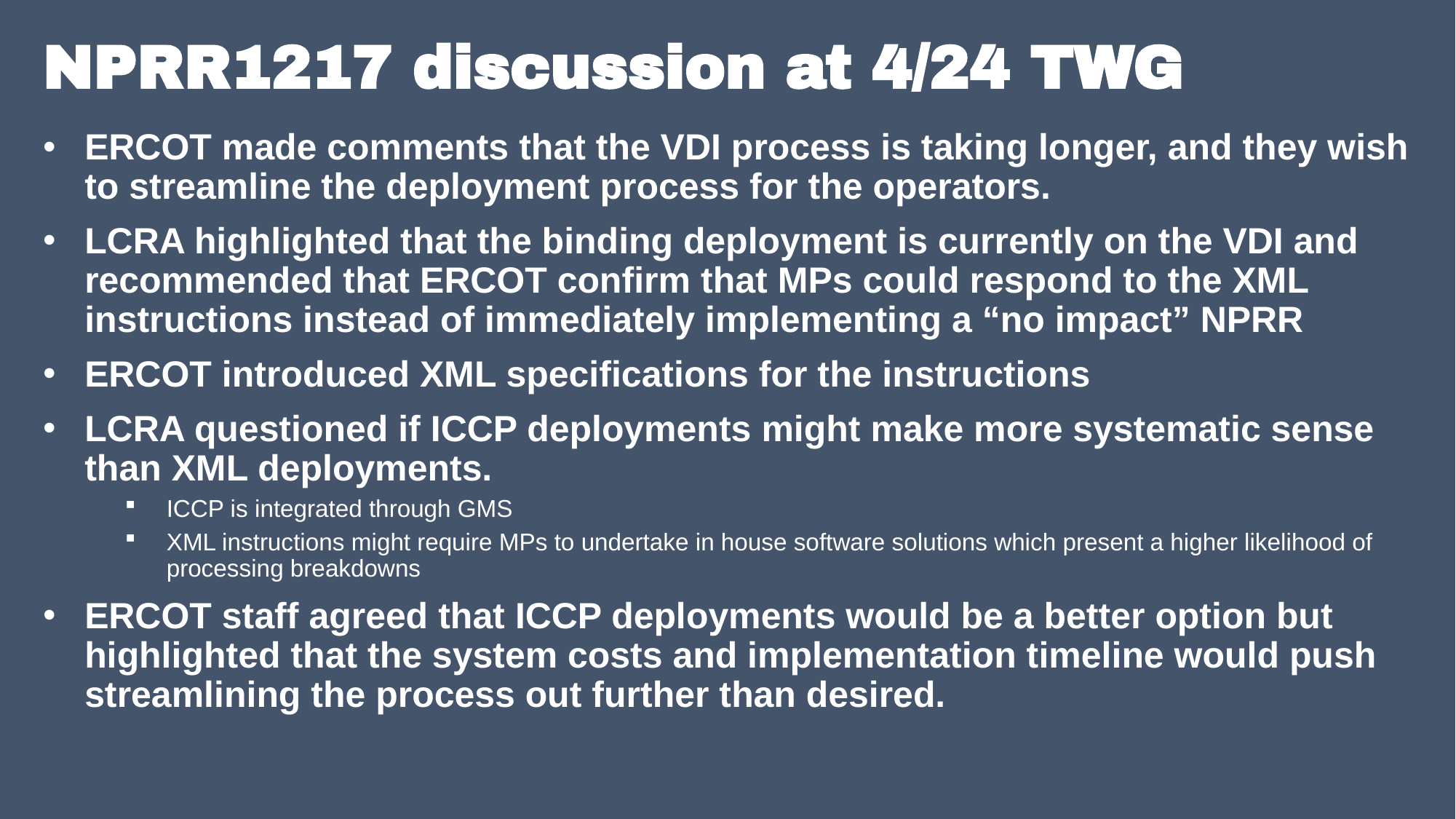

# NPRR1217 discussion at 4/24 TWG
ERCOT made comments that the VDI process is taking longer, and they wish to streamline the deployment process for the operators.
LCRA highlighted that the binding deployment is currently on the VDI and recommended that ERCOT confirm that MPs could respond to the XML instructions instead of immediately implementing a “no impact” NPRR
ERCOT introduced XML specifications for the instructions
LCRA questioned if ICCP deployments might make more systematic sense than XML deployments.
ICCP is integrated through GMS
XML instructions might require MPs to undertake in house software solutions which present a higher likelihood of processing breakdowns
ERCOT staff agreed that ICCP deployments would be a better option but highlighted that the system costs and implementation timeline would push streamlining the process out further than desired.